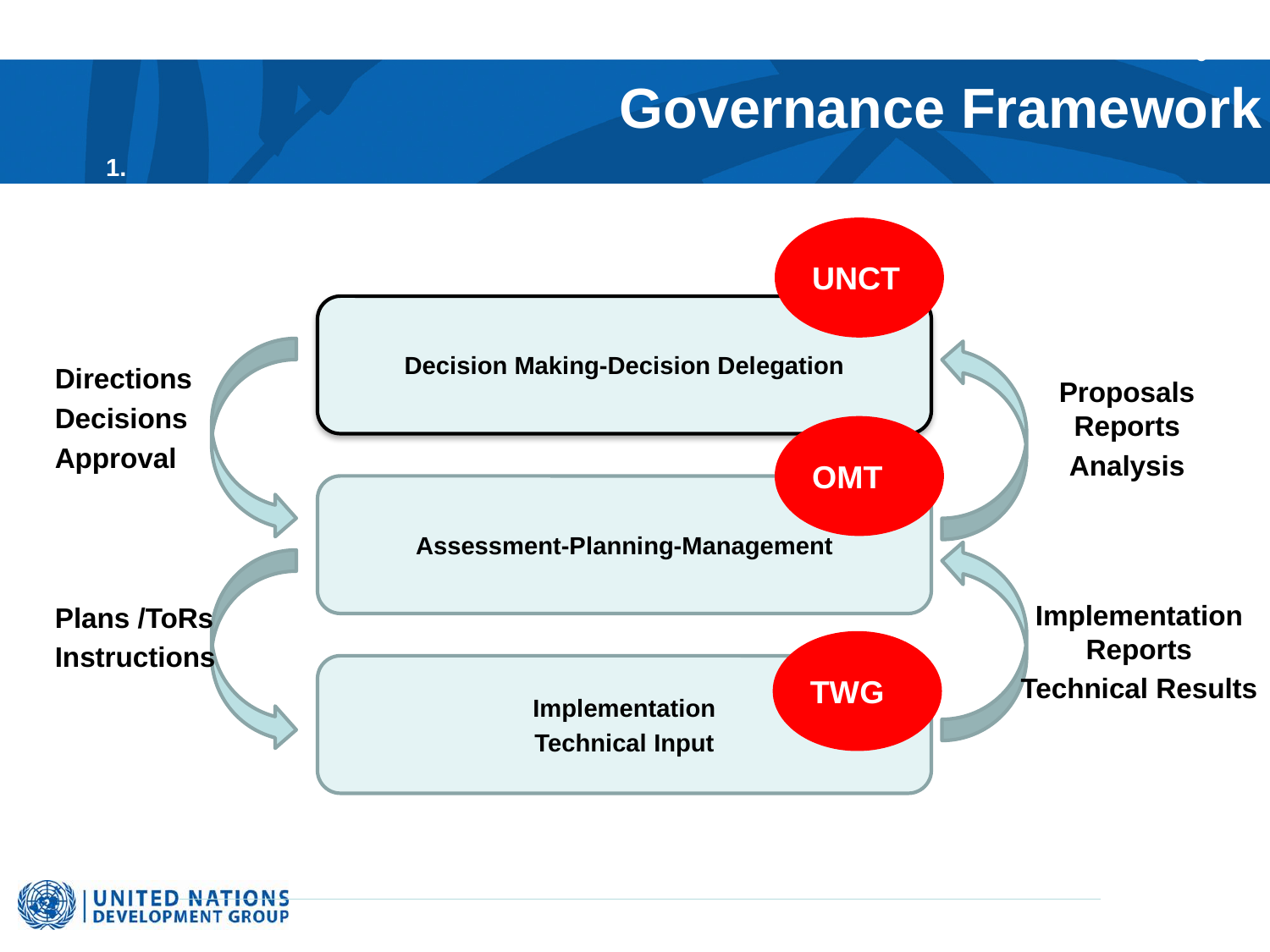

6
# Governance Framework
1. Road Map
UNCT
Decision Making-Decision Delegation

Directions
Decisions
Approval
Proposals Reports
Analysis
OMT
3. Strategic Planning
Assessment-Planning-Management

Implementation Reports
Technical Results
Plans /ToRs
Instructions
TWG
Implementation
Technical Input